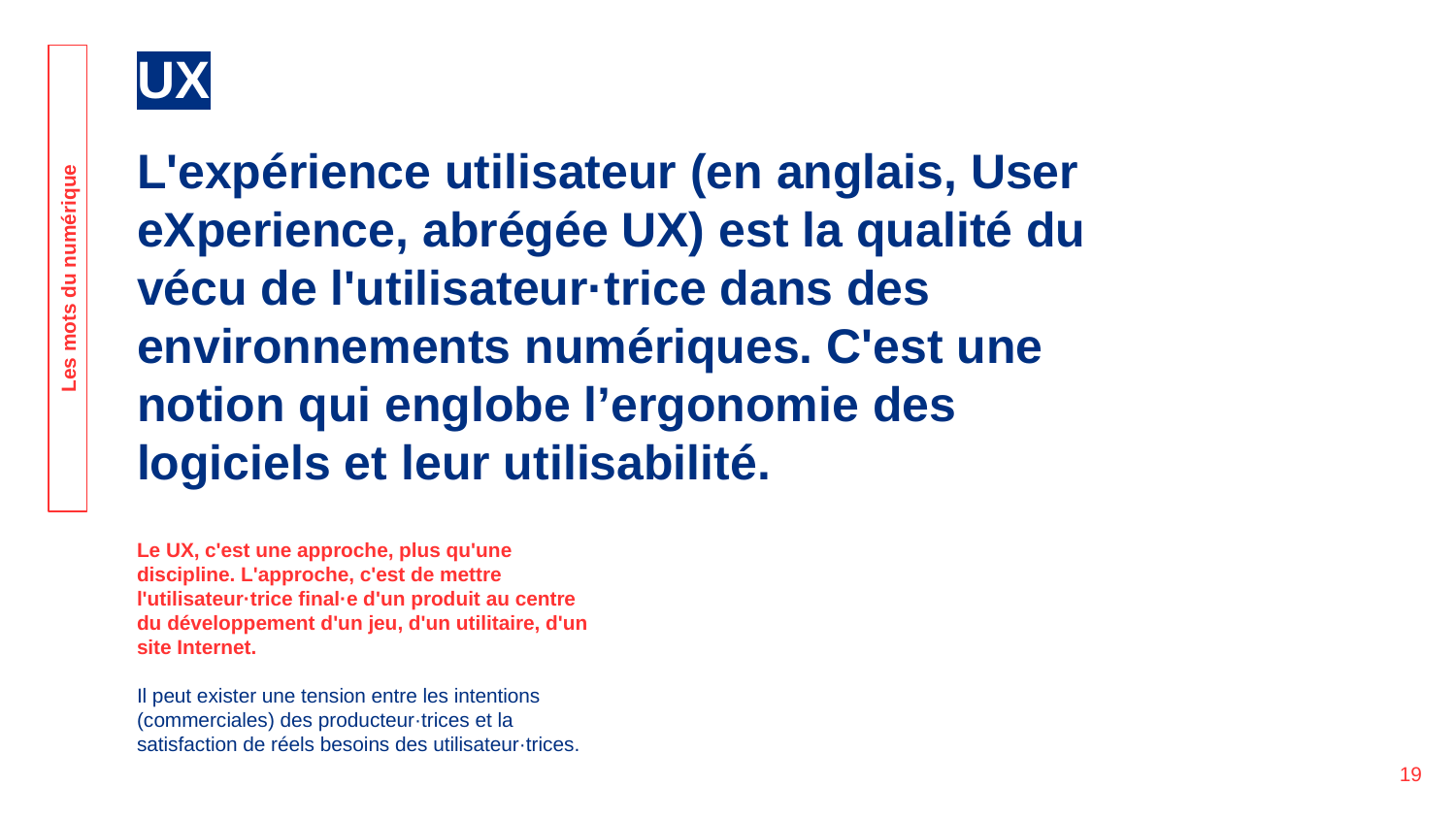

UX
L'expérience utilisateur (en anglais, User eXperience, abrégée UX) est la qualité du vécu de l'utilisateur·trice dans des environnements numériques. C'est une notion qui englobe l’ergonomie des logiciels et leur utilisabilité.
Les mots du numérique
Le UX, c'est une approche, plus qu'une discipline. L'approche, c'est de mettre l'utilisateur·trice final·e d'un produit au centre du développement d'un jeu, d'un utilitaire, d'un site Internet.
Il peut exister une tension entre les intentions (commerciales) des producteur·trices et la satisfaction de réels besoins des utilisateur·trices.
19